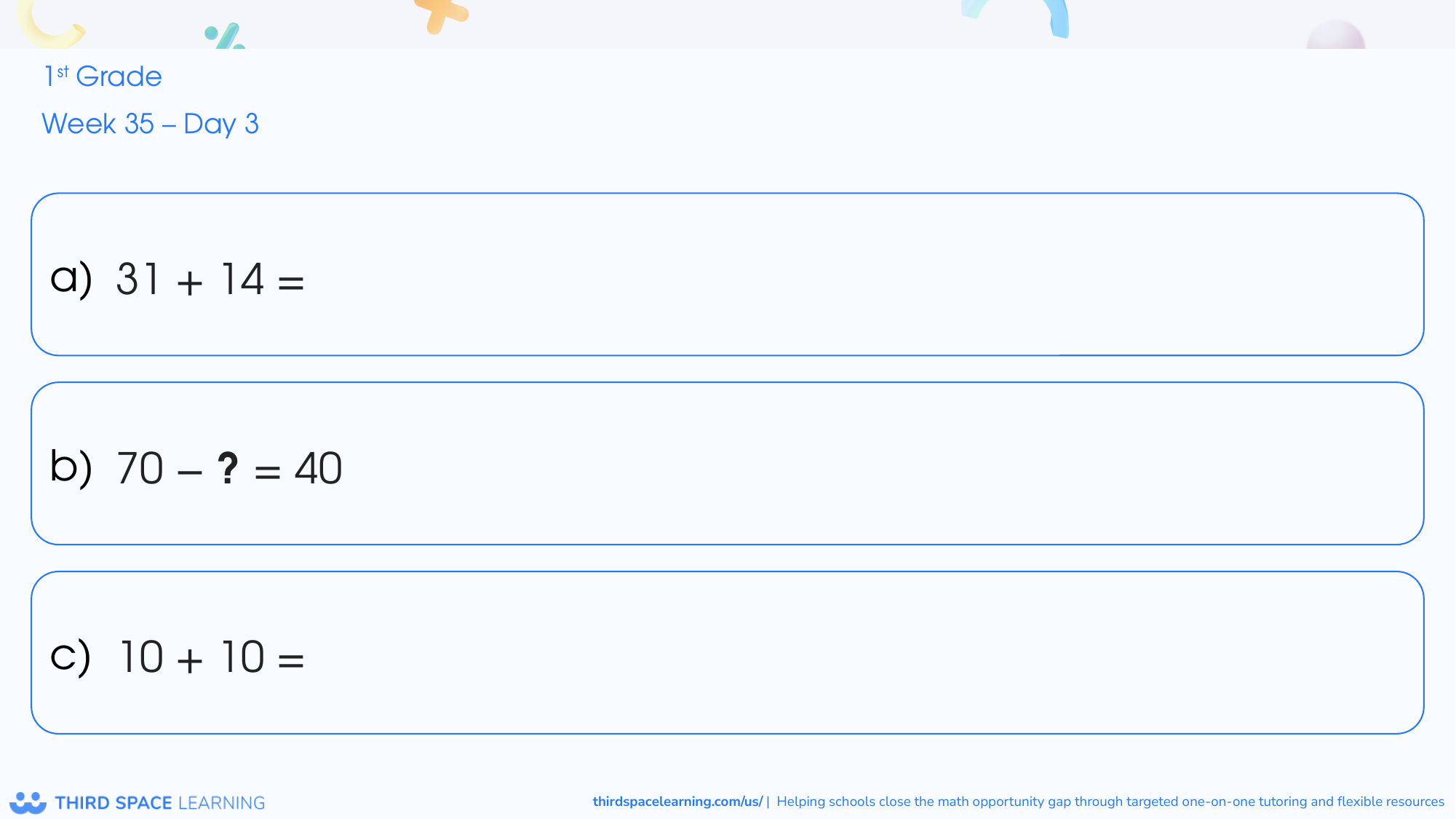

1st Grade
Week 35 – Day 3
31 + 14 =
70 − ? = 40
10 + 10 =